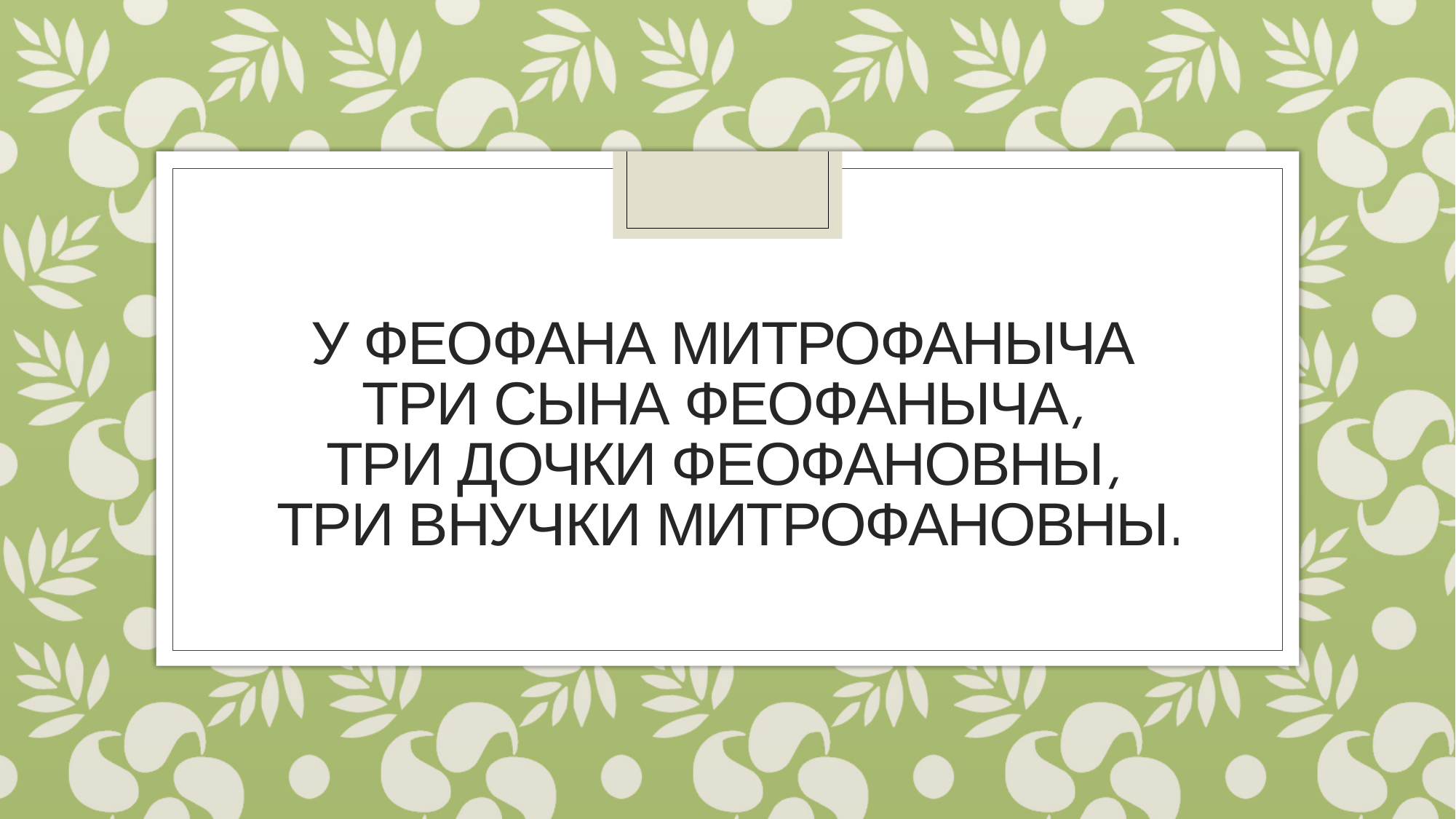

# У Феофана Митрофаныча  Три сына Феофаныча,  Три дочки Феофановны,  Три внучки Митрофановны.